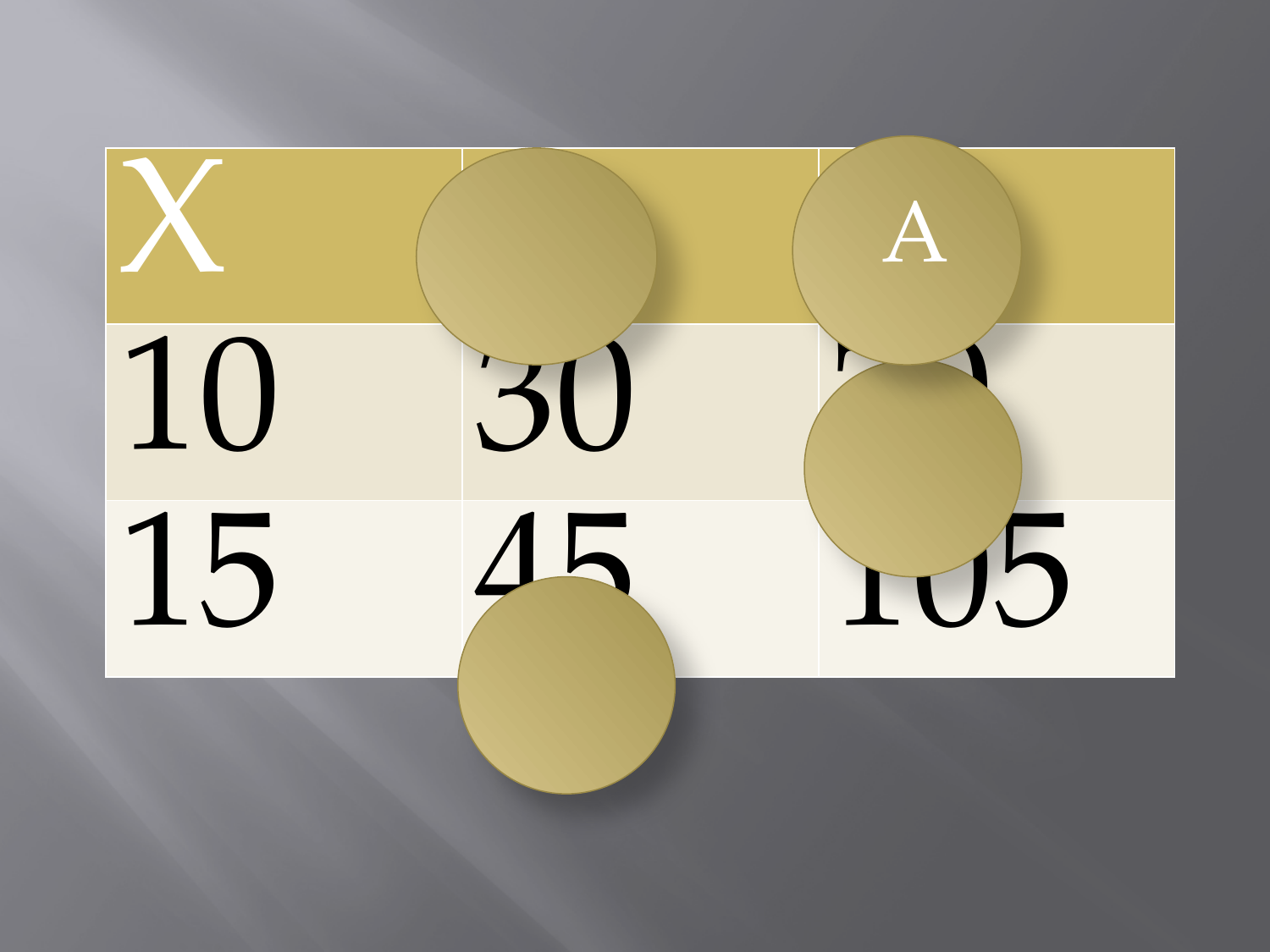

A
| X | 3 | 7 |
| --- | --- | --- |
| 10 | 30 | 70 |
| 15 | 45 | 105 |